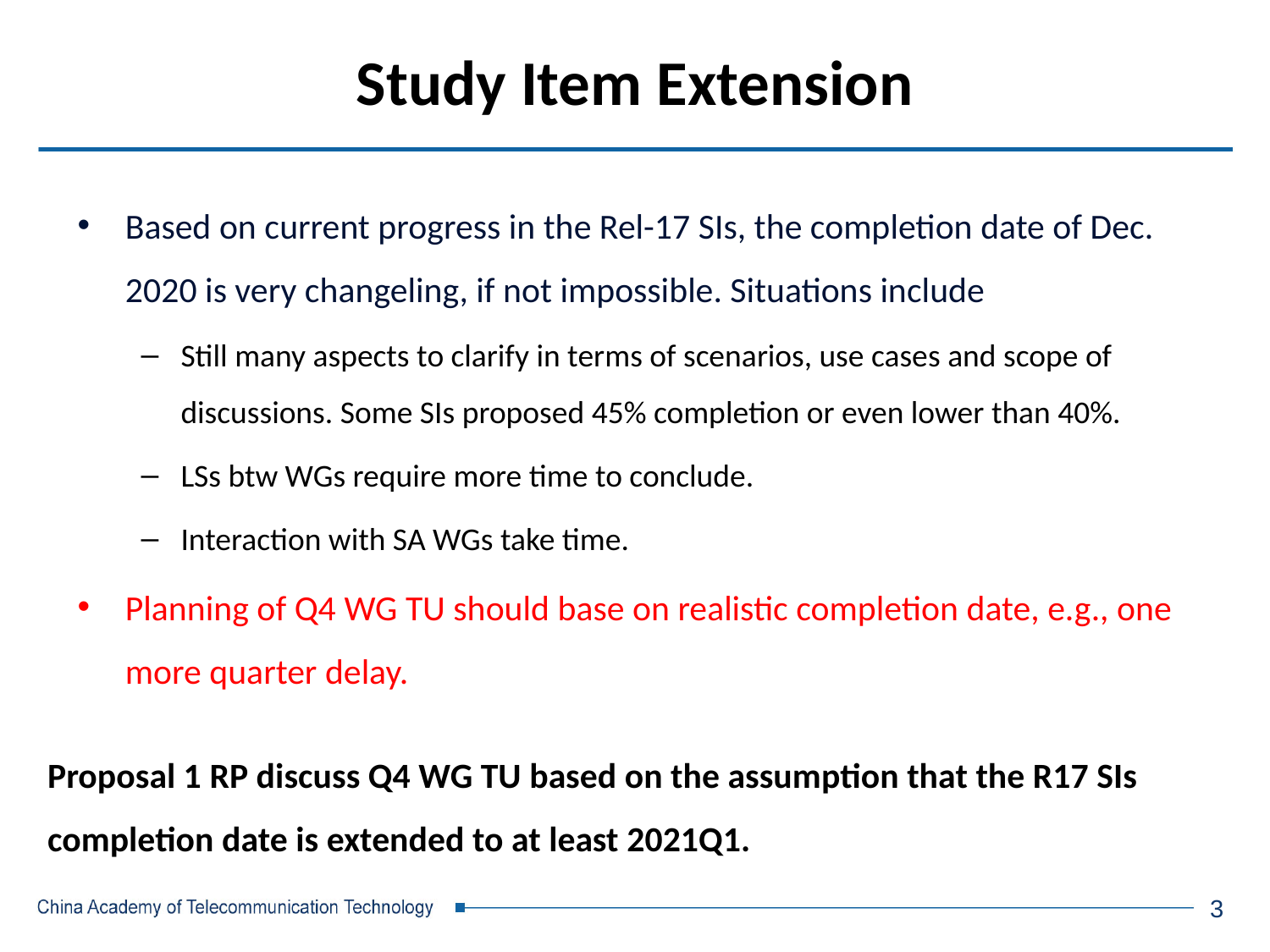

# Study Item Extension
Based on current progress in the Rel-17 SIs, the completion date of Dec. 2020 is very changeling, if not impossible. Situations include
Still many aspects to clarify in terms of scenarios, use cases and scope of discussions. Some SIs proposed 45% completion or even lower than 40%.
LSs btw WGs require more time to conclude.
Interaction with SA WGs take time.
Planning of Q4 WG TU should base on realistic completion date, e.g., one more quarter delay.
Proposal 1 RP discuss Q4 WG TU based on the assumption that the R17 SIs completion date is extended to at least 2021Q1.
3